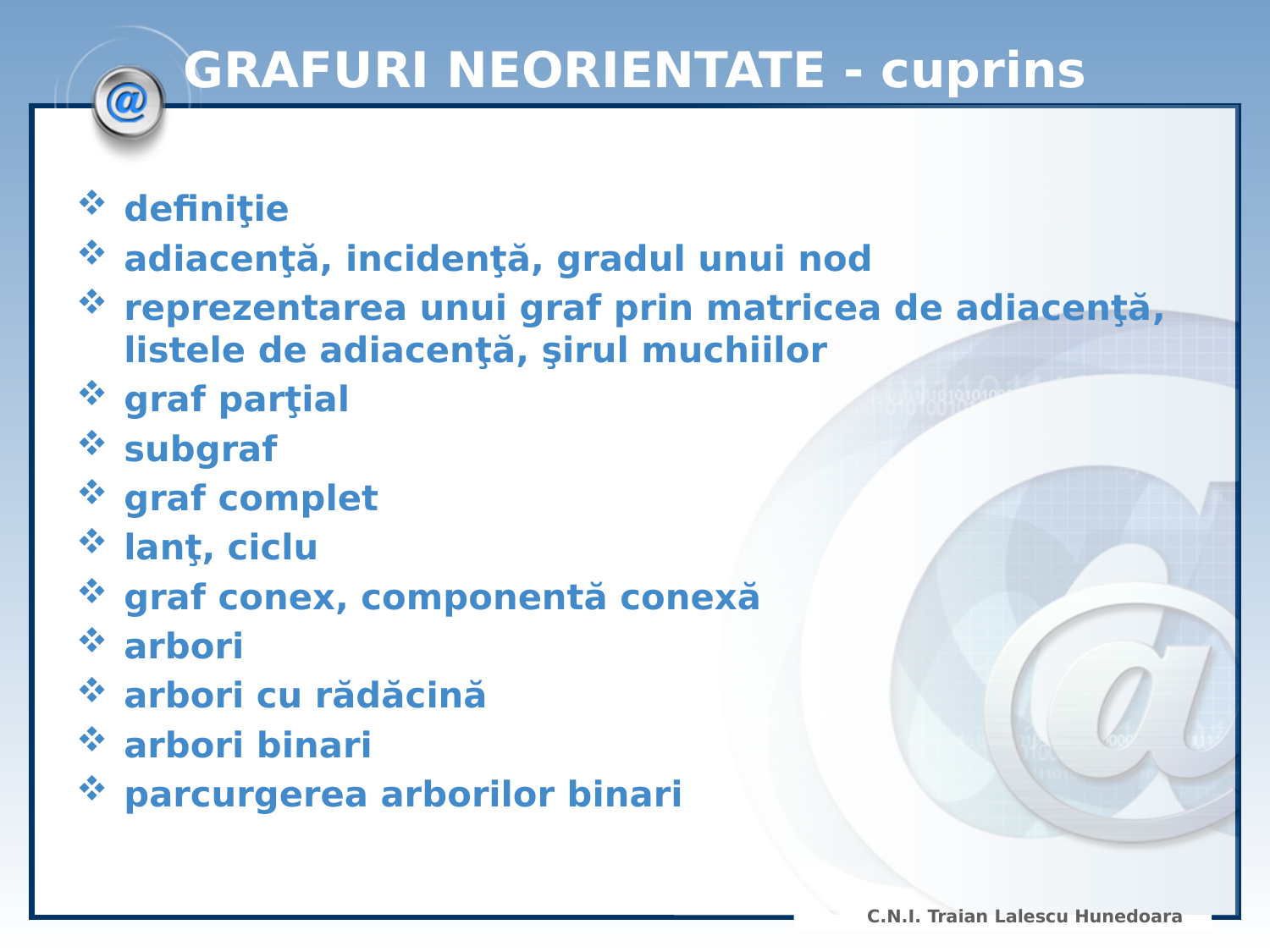

# GRAFURI NEORIENTATE - cuprins
definiţie
adiacenţă, incidenţă, gradul unui nod
reprezentarea unui graf prin matricea de adiacenţă, listele de adiacenţă, şirul muchiilor
graf parţial
subgraf
graf complet
lanţ, ciclu
graf conex, componentă conexă
arbori
arbori cu rădăcină
arbori binari
parcurgerea arborilor binari

C.N.I. Traian Lalescu Hunedoara